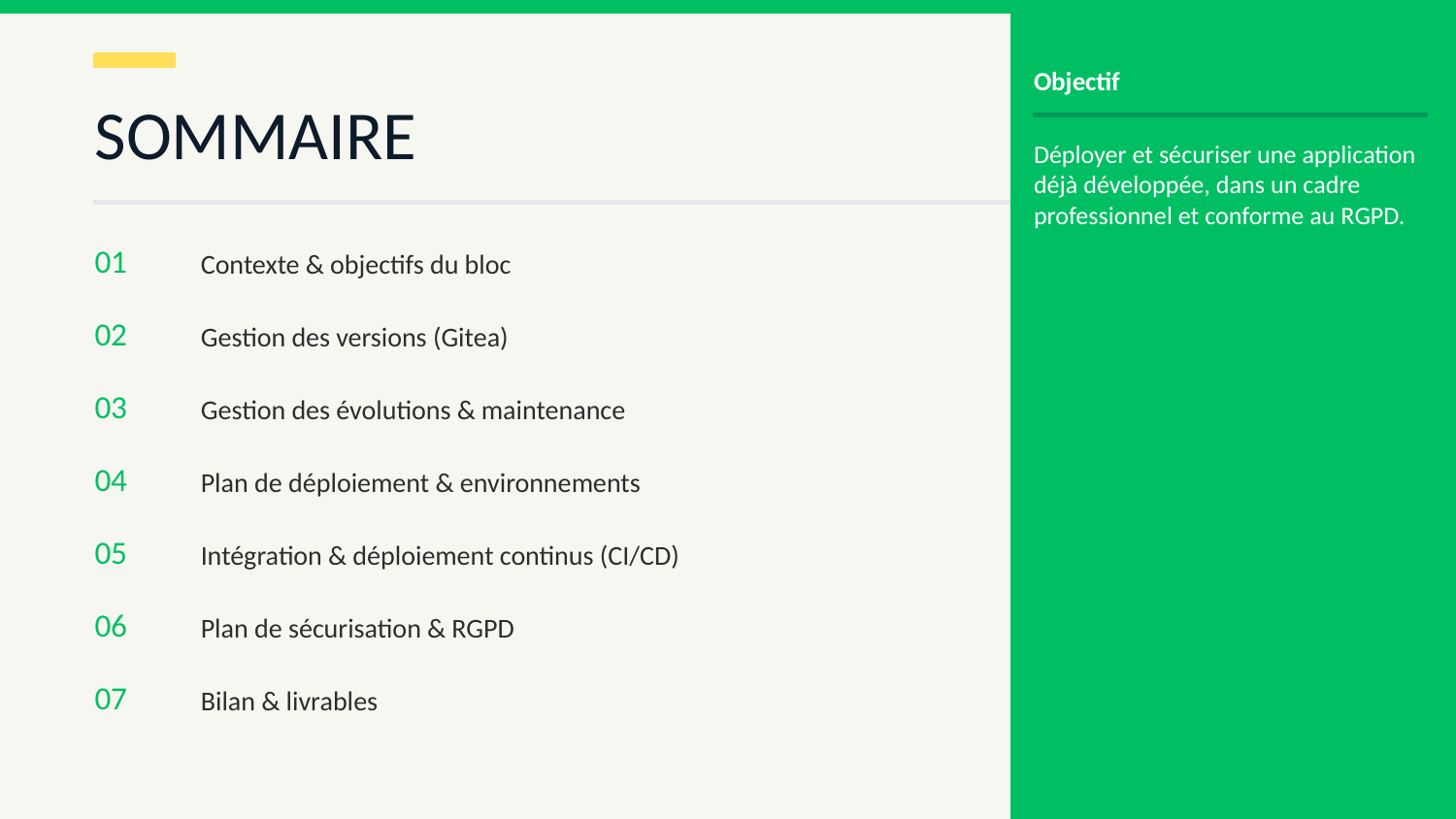

Objectif

SOMMAIRE

Déployer et sécuriser une application déjà développée, dans un cadre professionnel et conforme au RGPD.

01
Contexte & objectifs du bloc
02
Gestion des versions (Gitea)
03
Gestion des évolutions & maintenance
04
Plan de déploiement & environnements
05
Intégration & déploiement continus (CI/CD)
06
Plan de sécurisation & RGPD
07
Bilan & livrables